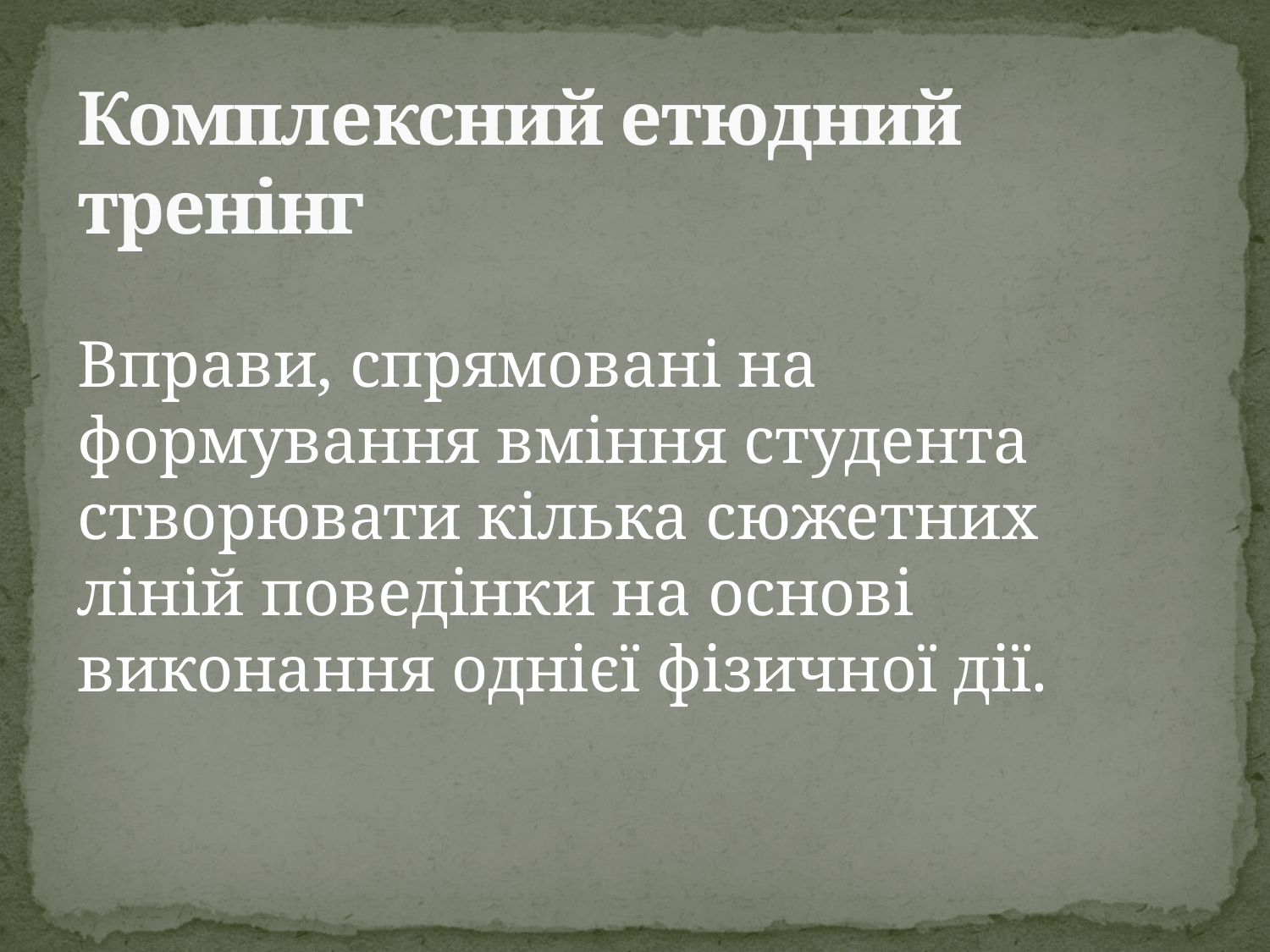

# Комплексний етюдний тренінг
Вправи, спрямовані на формування вміння студента створювати кілька сюжетних ліній поведінки на основі виконання однієї фізичної дії.